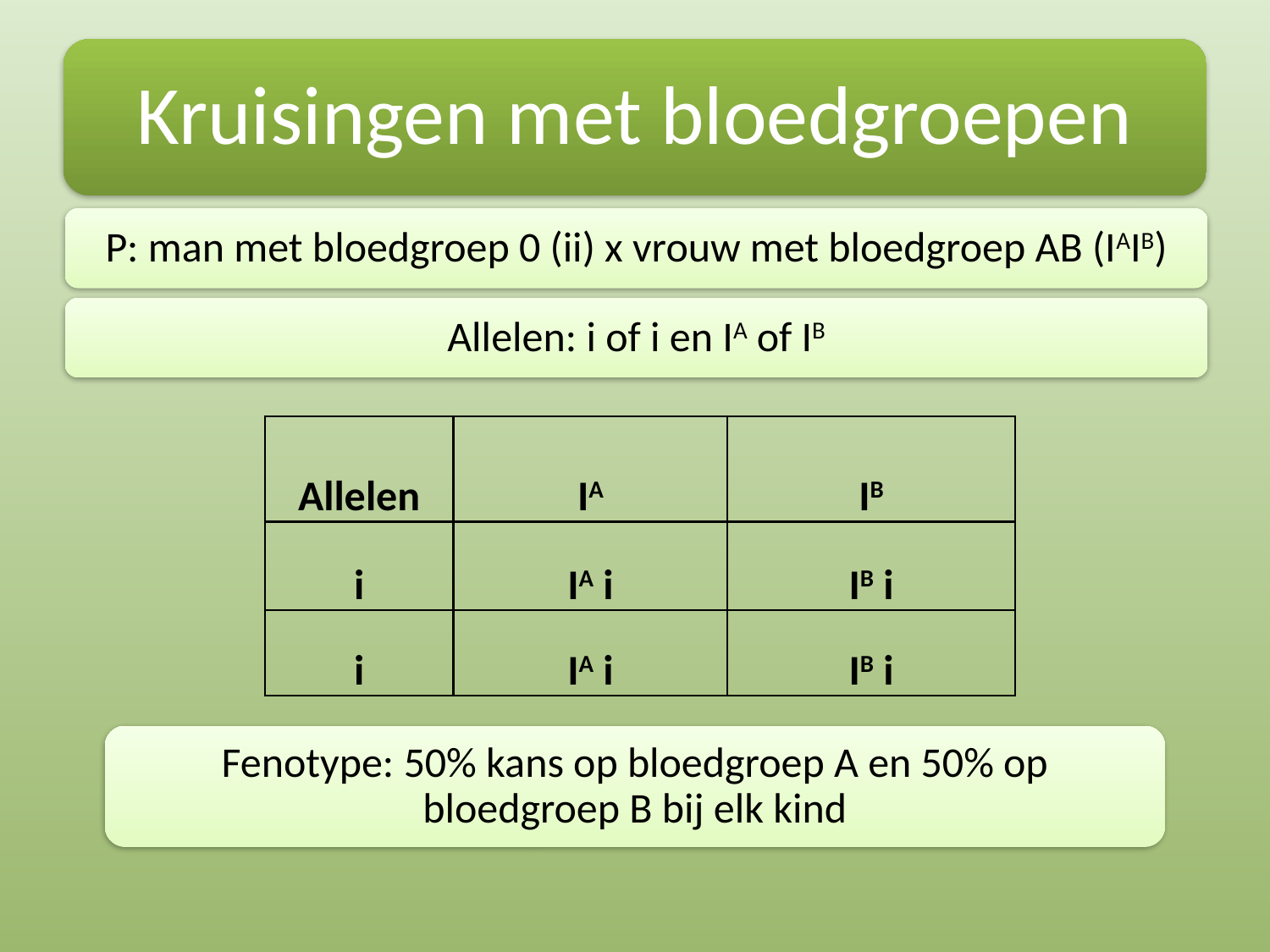

Kruisingen met bloedgroepen
P: man met bloedgroep 0 (ii) x vrouw met bloedgroep AB (IAIB)
Allelen: i of i en IA of IB
| Allelen | IA | IB |
| --- | --- | --- |
| i | IA i | IB i |
| i | IA i | IB i |
Fenotype: 50% kans op bloedgroep A en 50% op bloedgroep B bij elk kind